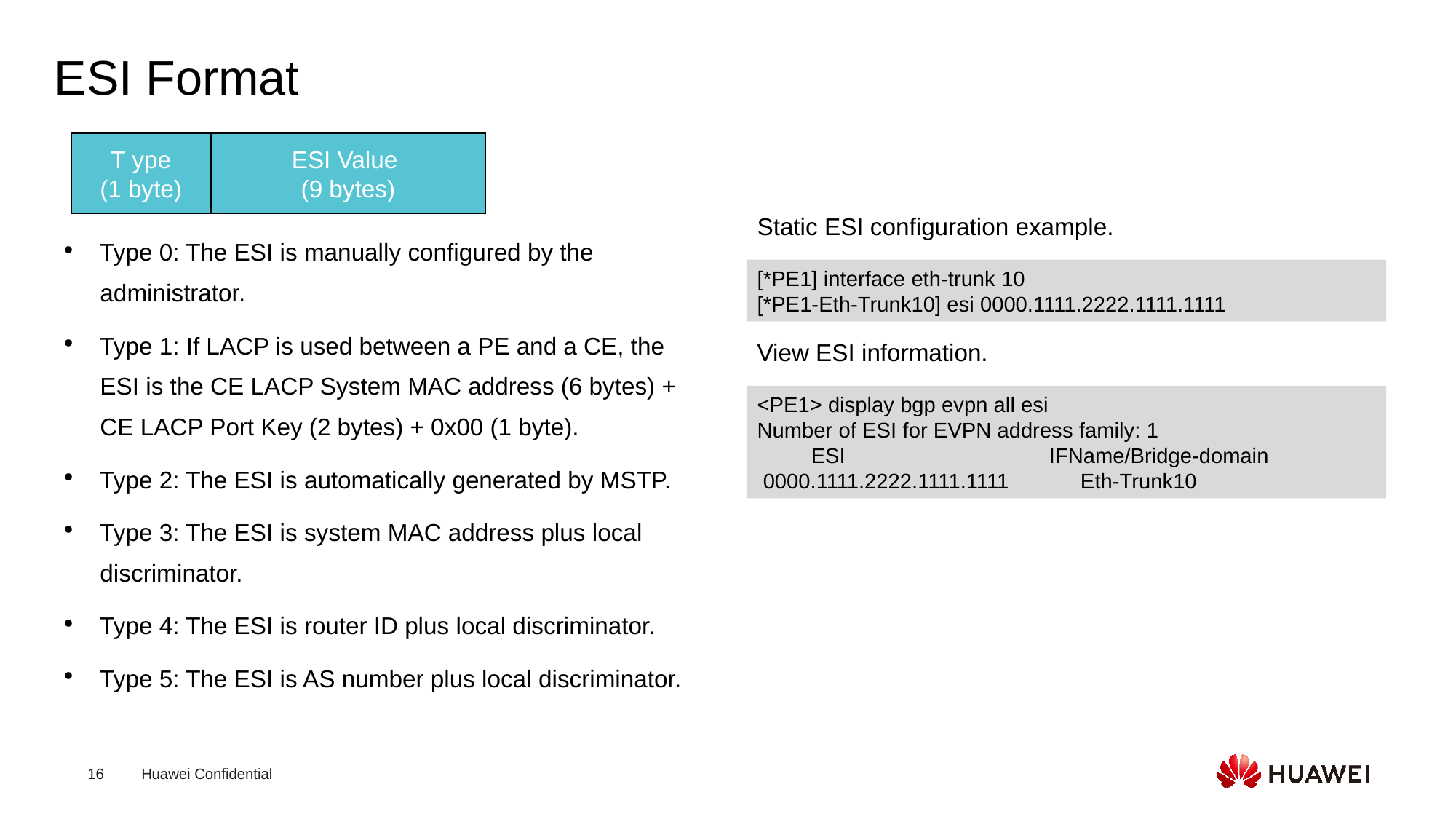

# ESI Format
T ype
(1 byte)
ESI Value
(9 bytes)
Static ESI configuration example.
Type 0: The ESI is manually configured by the administrator.
Type 1: If LACP is used between a PE and a CE, the ESI is the CE LACP System MAC address (6 bytes) + CE LACP Port Key (2 bytes) + 0x00 (1 byte).
Type 2: The ESI is automatically generated by MSTP.
Type 3: The ESI is system MAC address plus local discriminator.
Type 4: The ESI is router ID plus local discriminator.
Type 5: The ESI is AS number plus local discriminator.

[*PE1] interface eth-trunk 10
[*PE1-Eth-Trunk10] esi 0000.1111.2222.1111.1111
View ESI information.
<PE1> display bgp evpn all esi
Number of ESI for EVPN address family: 1
         ESI                                  IFName/Bridge-domain
 0000.1111.2222.1111.1111            Eth-Trunk10